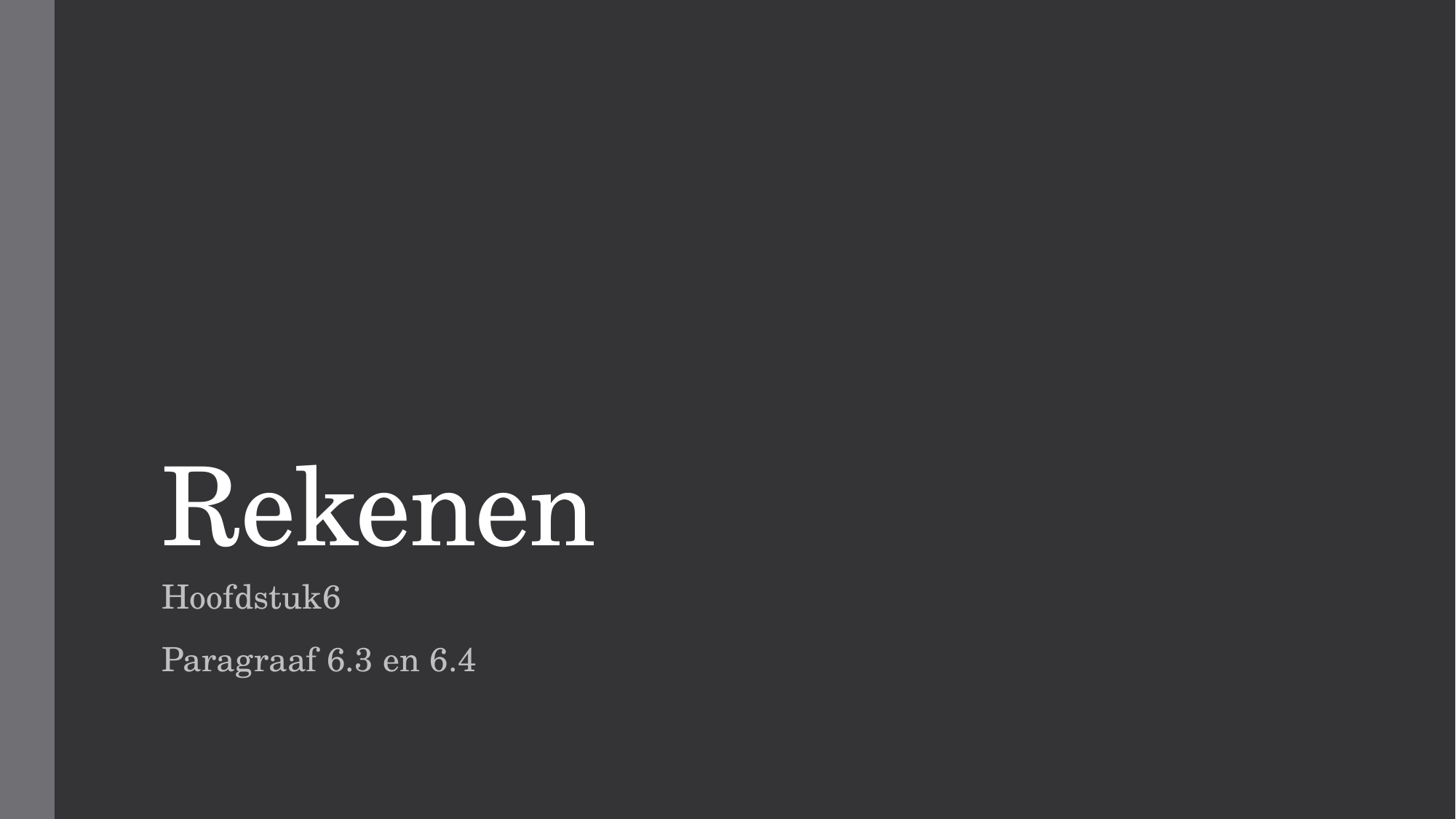

# Rekenen
Hoofdstuk6
Paragraaf 6.3 en 6.4